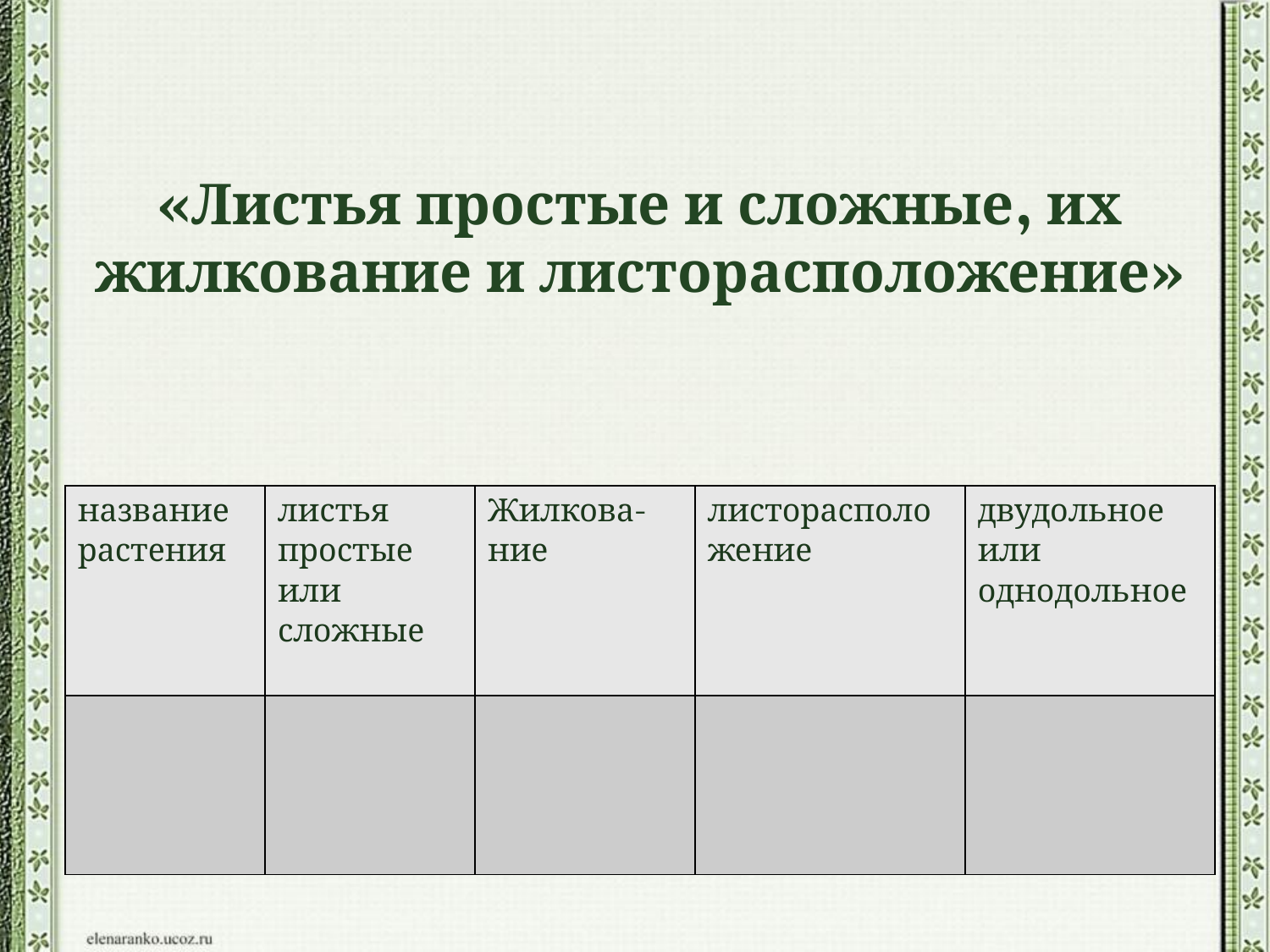

«Листья простые и сложные, их жилкование и листорасположение»
| название растения | листья простые или сложные | Жилкова-ние | листорасположение | двудольное или однодольное |
| --- | --- | --- | --- | --- |
|  |  |  |  |  |